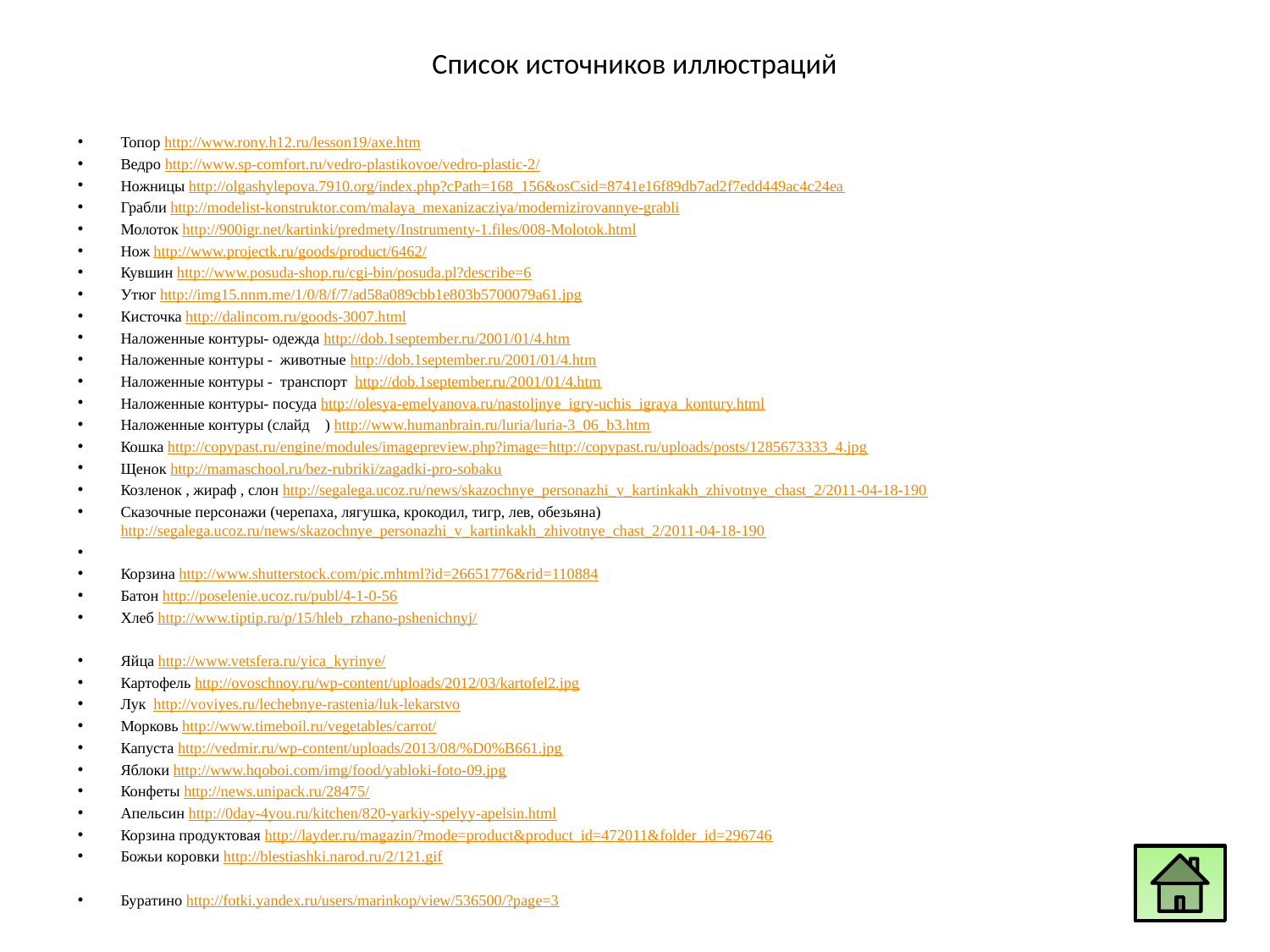

# Список источников иллюстраций
Топор http://www.rony.h12.ru/lesson19/axe.htm
Ведро http://www.sp-comfort.ru/vedro-plastikovoe/vedro-plastic-2/
Ножницы http://olgashylepova.7910.org/index.php?cPath=168_156&osCsid=8741e16f89db7ad2f7edd449ac4c24ea
Грабли http://modelist-konstruktor.com/malaya_mexanizacziya/modernizirovannye-grabli
Молоток http://900igr.net/kartinki/predmety/Instrumenty-1.files/008-Molotok.html
Нож http://www.projectk.ru/goods/product/6462/
Кувшин http://www.posuda-shop.ru/cgi-bin/posuda.pl?describe=6
Утюг http://img15.nnm.me/1/0/8/f/7/ad58a089cbb1e803b5700079a61.jpg
Кисточка http://dalincom.ru/goods-3007.html
Наложенные контуры- одежда http://dob.1september.ru/2001/01/4.htm
Наложенные контуры -  животные http://dob.1september.ru/2001/01/4.htm
Наложенные контуры -  транспорт  http://dob.1september.ru/2001/01/4.htm
Наложенные контуры- посуда http://olesya-emelyanova.ru/nastoljnye_igry-uchis_igraya_kontury.html
Наложенные контуры (слайд    ) http://www.humanbrain.ru/luria/luria-3_06_b3.htm
Кошка http://copypast.ru/engine/modules/imagepreview.php?image=http://copypast.ru/uploads/posts/1285673333_4.jpg
Щенок http://mamaschool.ru/bez-rubriki/zagadki-pro-sobaku
Козленок , жираф , слон http://segalega.ucoz.ru/news/skazochnye_personazhi_v_kartinkakh_zhivotnye_chast_2/2011-04-18-190
Сказочные персонажи (черепаха, лягушка, крокодил, тигр, лев, обезьяна) http://segalega.ucoz.ru/news/skazochnye_personazhi_v_kartinkakh_zhivotnye_chast_2/2011-04-18-190

Корзина http://www.shutterstock.com/pic.mhtml?id=26651776&rid=110884
Батон http://poselenie.ucoz.ru/publ/4-1-0-56
Хлеб http://www.tiptip.ru/p/15/hleb_rzhano-pshenichnyj/

Яйца http://www.vetsfera.ru/yica_kyrinye/
Картофель http://ovoschnoy.ru/wp-content/uploads/2012/03/kartofel2.jpg
Лук  http://voviyes.ru/lechebnye-rastenia/luk-lekarstvo
Морковь http://www.timeboil.ru/vegetables/carrot/
Капуста http://vedmir.ru/wp-content/uploads/2013/08/%D0%B661.jpg
Яблоки http://www.hqoboi.com/img/food/yabloki-foto-09.jpg
Конфеты http://news.unipack.ru/28475/
Апельсин http://0day-4you.ru/kitchen/820-yarkiy-spelyy-apelsin.html
Корзина продуктовая http://layder.ru/magazin/?mode=product&product_id=472011&folder_id=296746
Божьи коровки http://blestiashki.narod.ru/2/121.gif

Буратино http://fotki.yandex.ru/users/marinkop/view/536500/?page=3